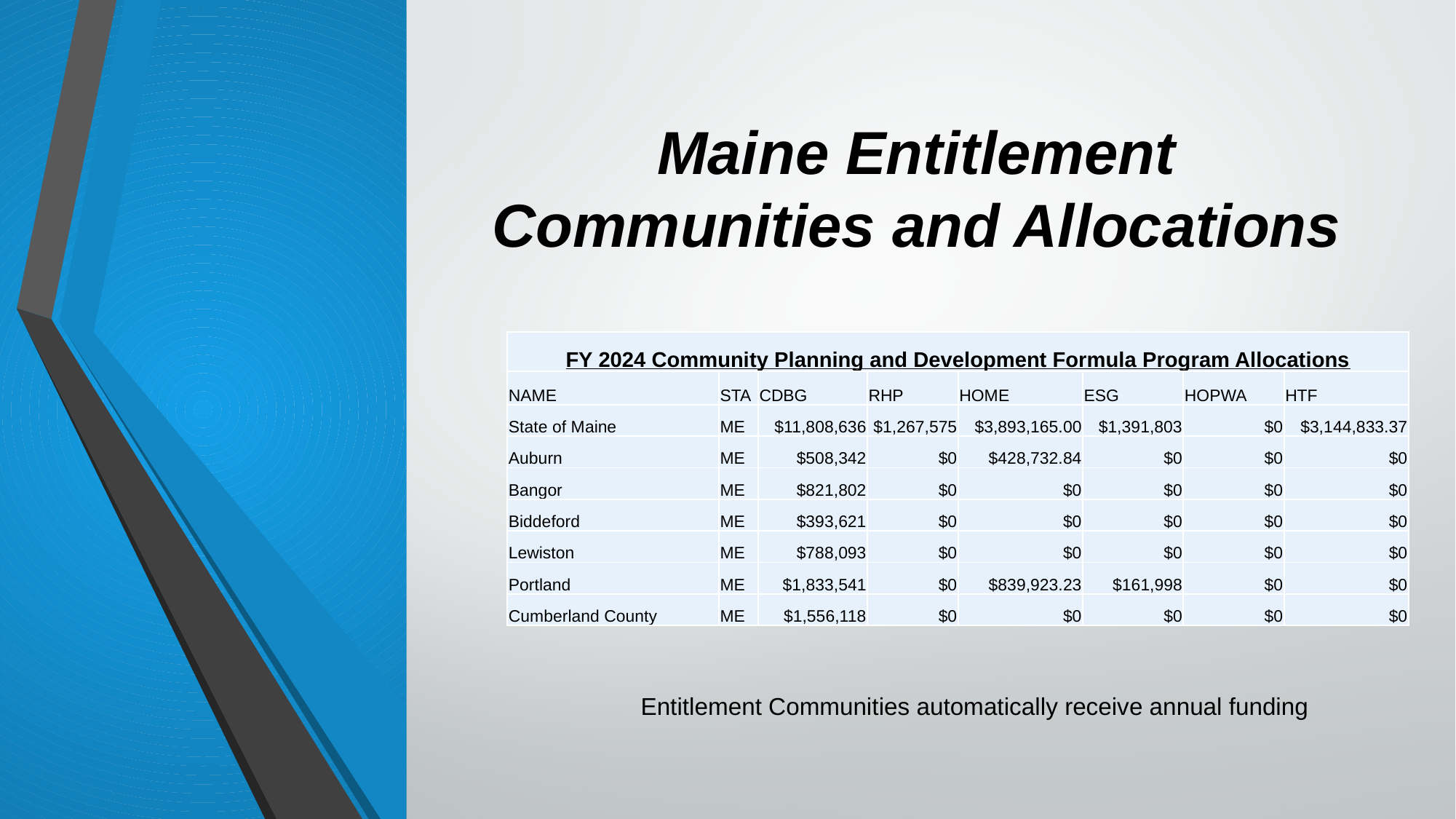

# Maine Entitlement Communities and Allocations

| FY 2024 Community Planning and Development Formula Program Allocations |  |  |  |  |  |  |  |
| --- | --- | --- | --- | --- | --- | --- | --- |
| NAME | STA | CDBG | RHP | HOME | ESG | HOPWA | HTF |
| State of Maine | ME | $11,808,636 | $1,267,575 | $3,893,165.00 | $1,391,803 | $0 | $3,144,833.37 |
| Auburn | ME | $508,342 | $0 | $428,732.84 | $0 | $0 | $0 |
| Bangor | ME | $821,802 | $0 | $0 | $0 | $0 | $0 |
| Biddeford | ME | $393,621 | $0 | $0 | $0 | $0 | $0 |
| Lewiston | ME | $788,093 | $0 | $0 | $0 | $0 | $0 |
| Portland | ME | $1,833,541 | $0 | $839,923.23 | $161,998 | $0 | $0 |
| Cumberland County | ME | $1,556,118 | $0 | $0 | $0 | $0 | $0 |
Entitlement Communities automatically receive annual funding